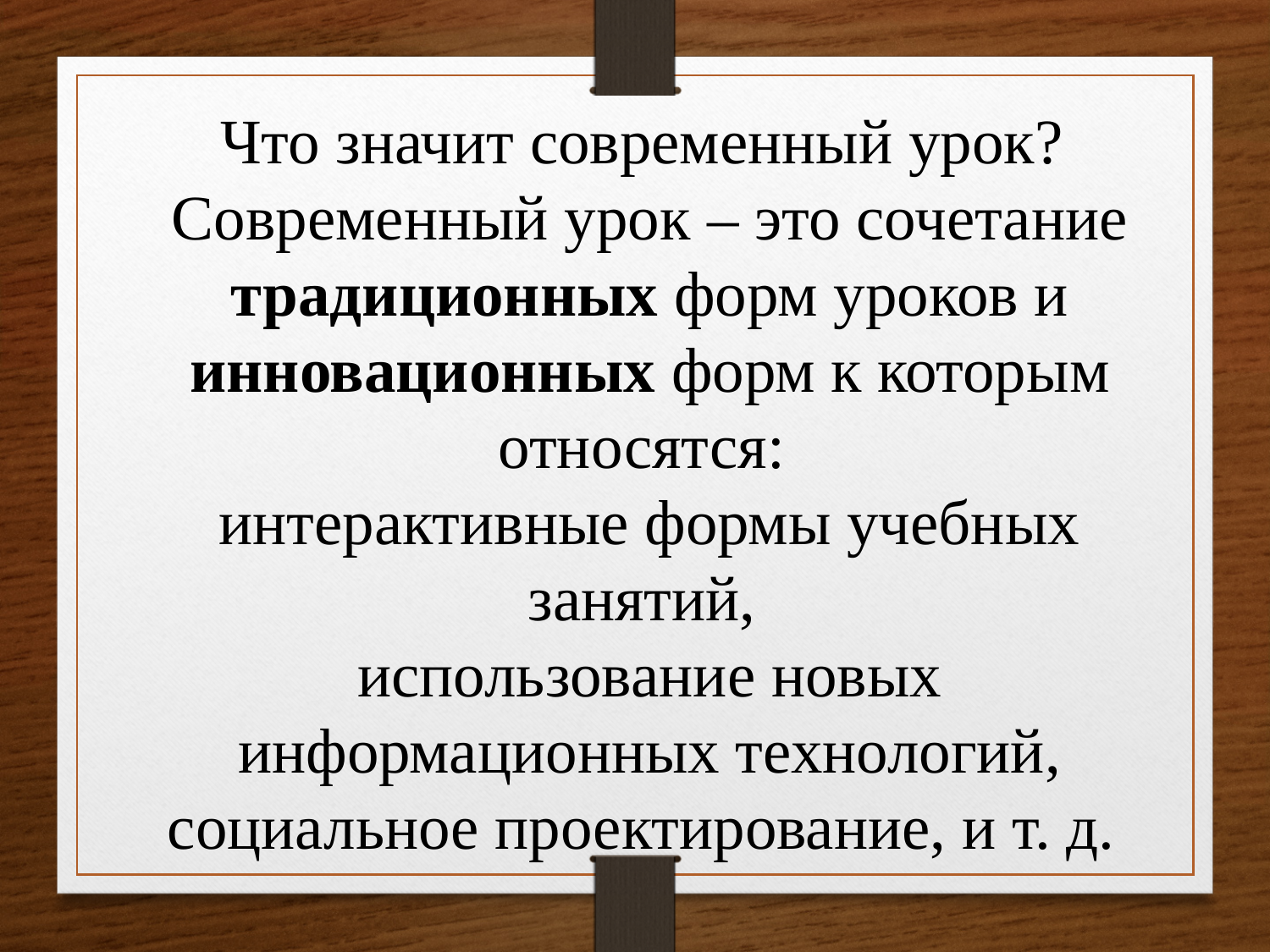

Что значит современный урок?
Современный урок – это сочетание традиционных форм уроков и инновационных форм к которым относятся:
интерактивные формы учебных занятий,
использование новых информационных технологий, социальное проектирование, и т. д.